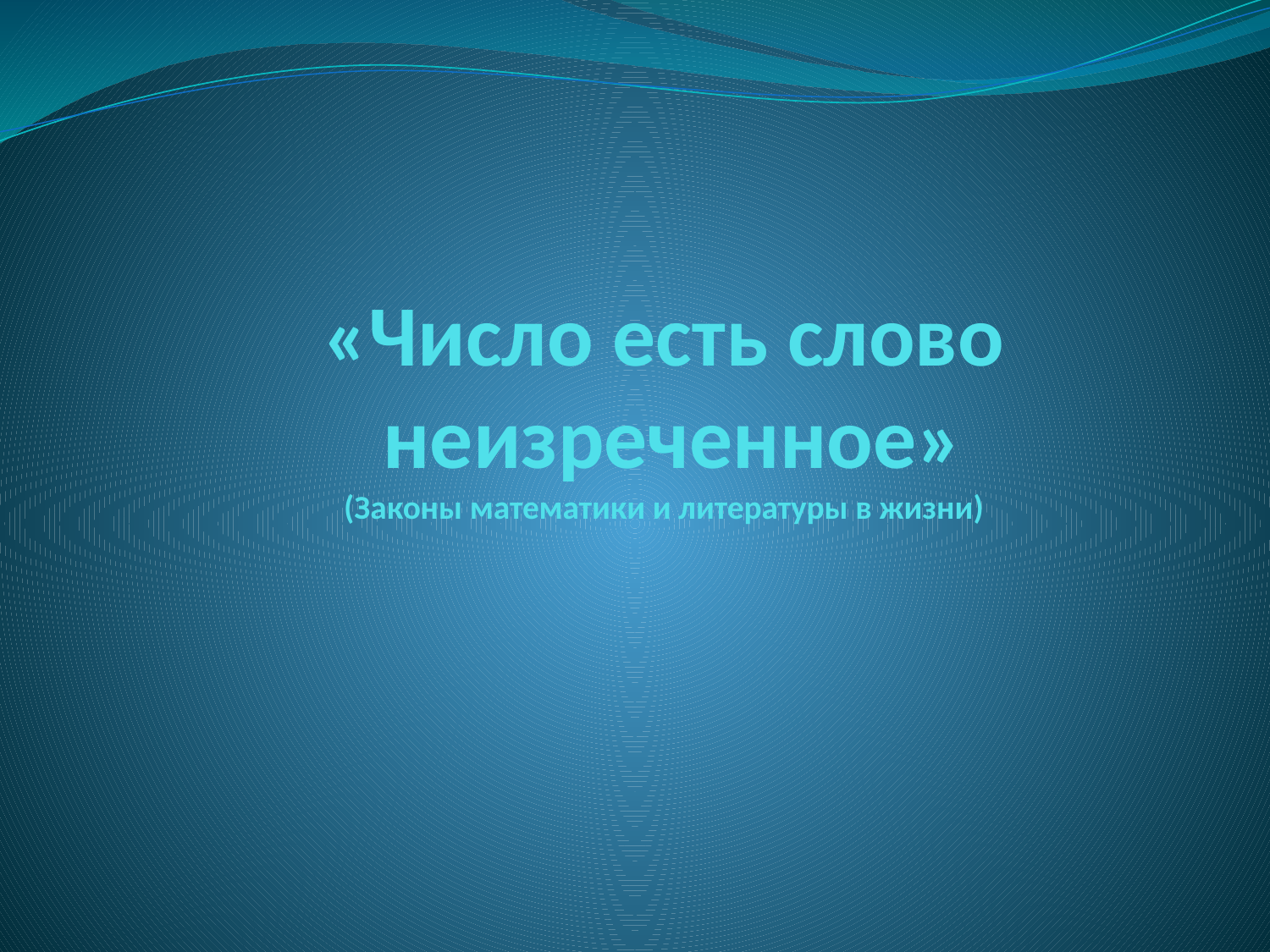

# «Число есть слово неизреченное» (Законы математики и литературы в жизни)